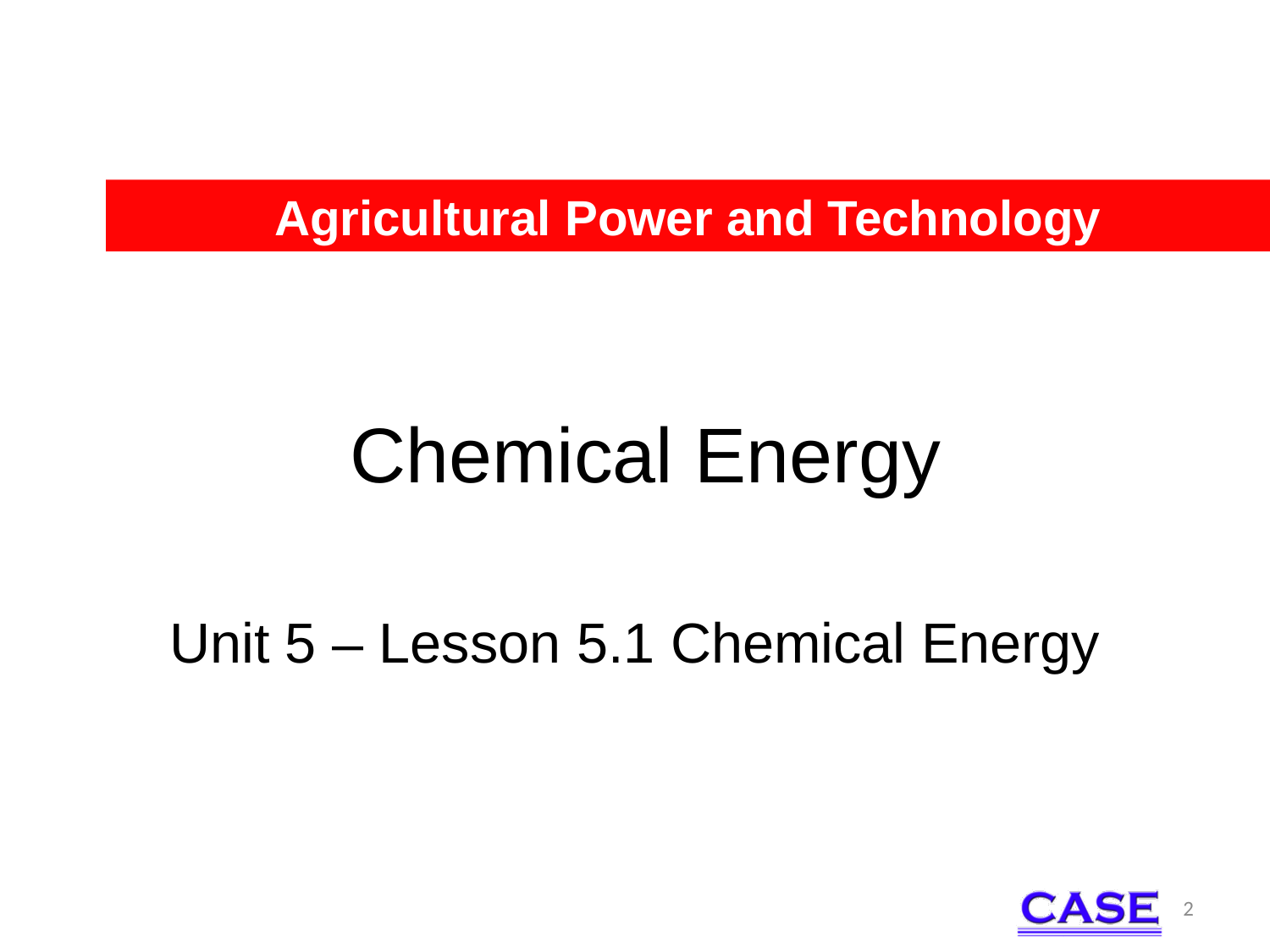

Agricultural Power and Technology
# Chemical Energy
Unit 5 – Lesson 5.1 Chemical Energy
2